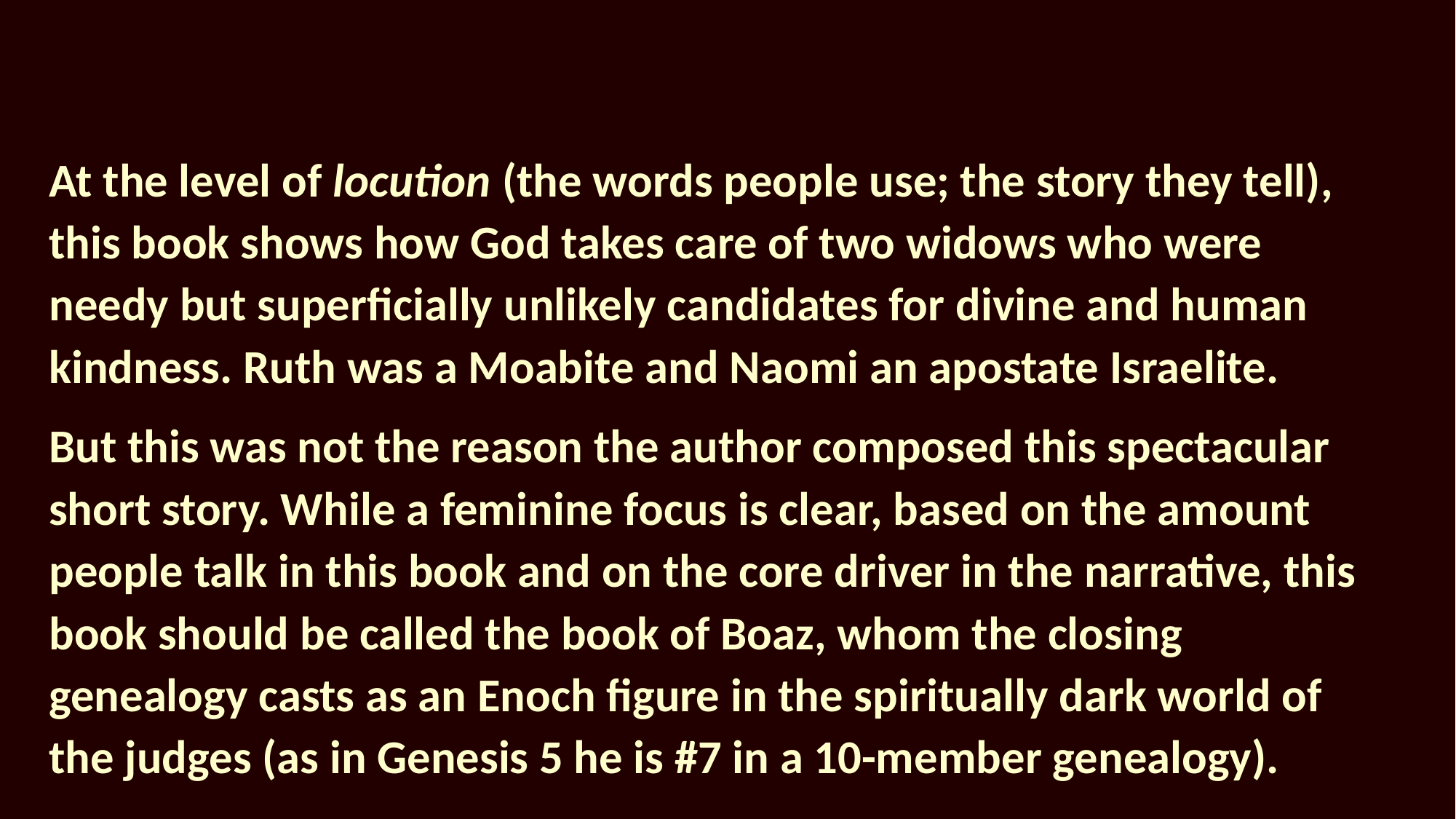

At the level of locution (the words people use; the story they tell), this book shows how God takes care of two widows who were needy but superficially unlikely candidates for divine and human kindness. Ruth was a Moabite and Naomi an apostate Israelite.
But this was not the reason the author composed this spectacular short story. While a feminine focus is clear, based on the amount people talk in this book and on the core driver in the narrative, this book should be called the book of Boaz, whom the closing genealogy casts as an Enoch figure in the spiritually dark world of the judges (as in Genesis 5 he is #7 in a 10-member genealogy).